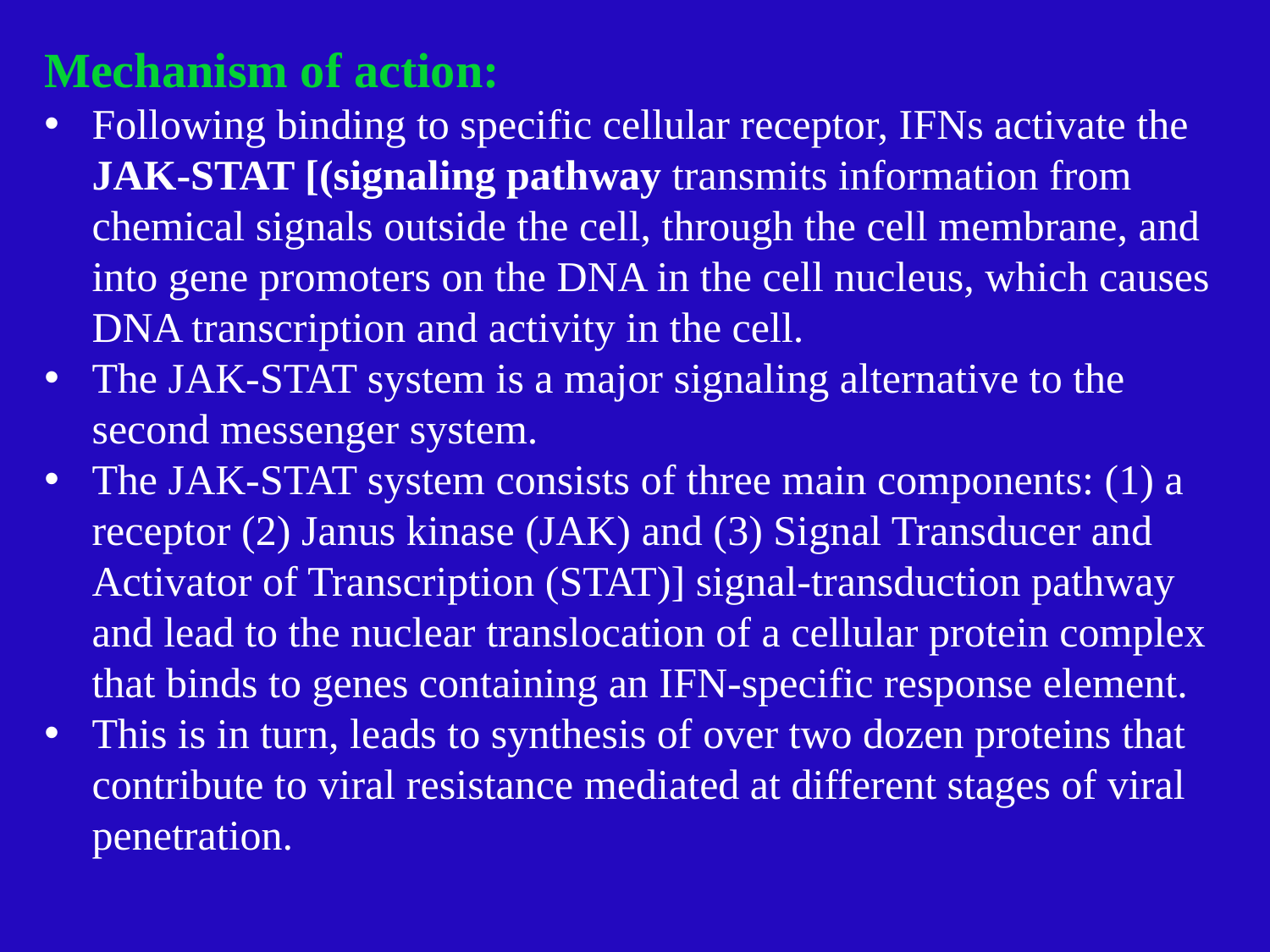

Mechanism of action:
Following binding to specific cellular receptor, IFNs activate the JAK-STAT [(signaling pathway transmits information from chemical signals outside the cell, through the cell membrane, and into gene promoters on the DNA in the cell nucleus, which causes DNA transcription and activity in the cell.
The JAK-STAT system is a major signaling alternative to the second messenger system.
The JAK-STAT system consists of three main components: (1) a receptor (2) Janus kinase (JAK) and (3) Signal Transducer and Activator of Transcription (STAT)] signal-transduction pathway and lead to the nuclear translocation of a cellular protein complex that binds to genes containing an IFN-specific response element.
This is in turn, leads to synthesis of over two dozen proteins that contribute to viral resistance mediated at different stages of viral penetration.